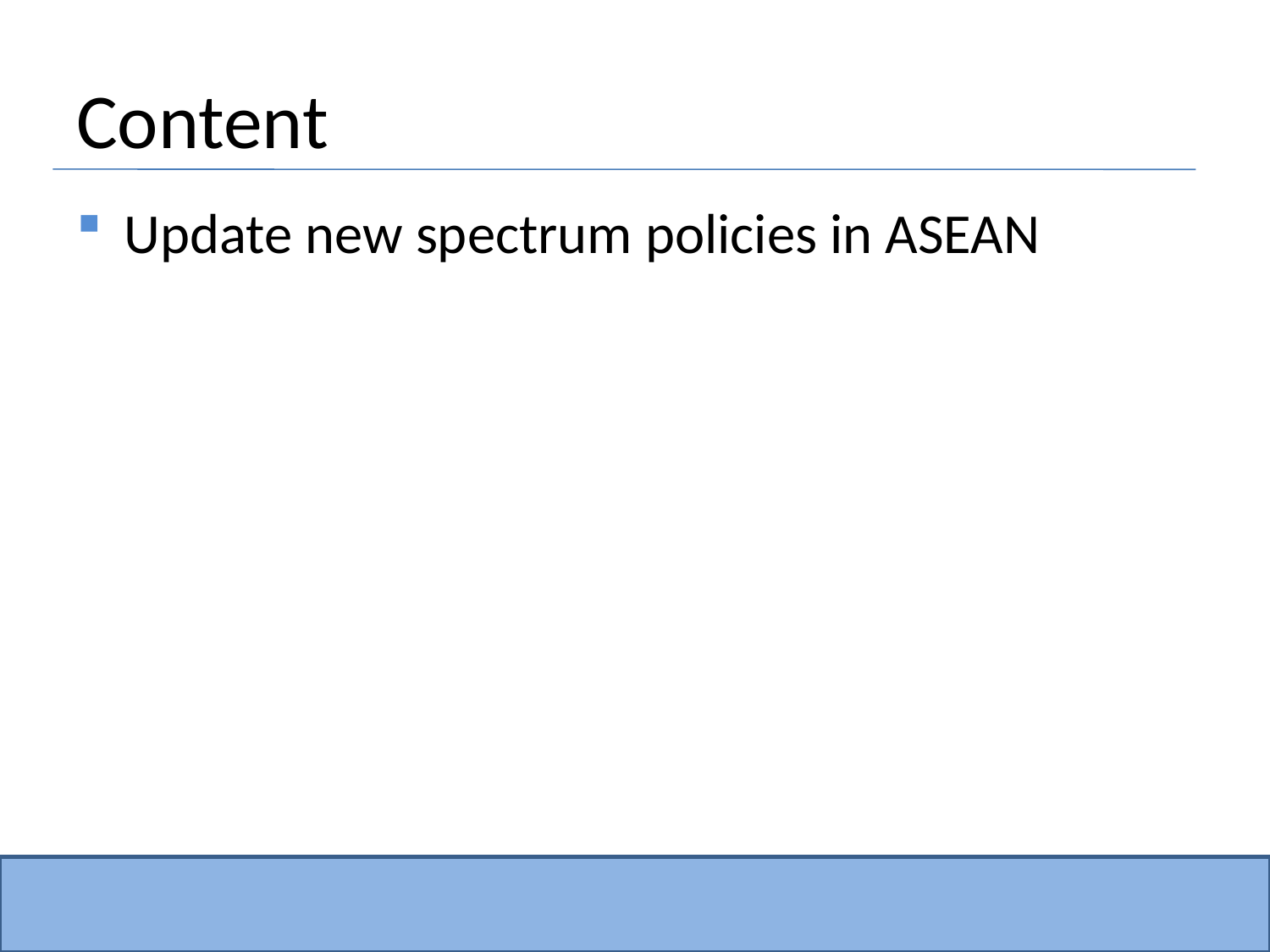

# Content
Update new spectrum policies in ASEAN